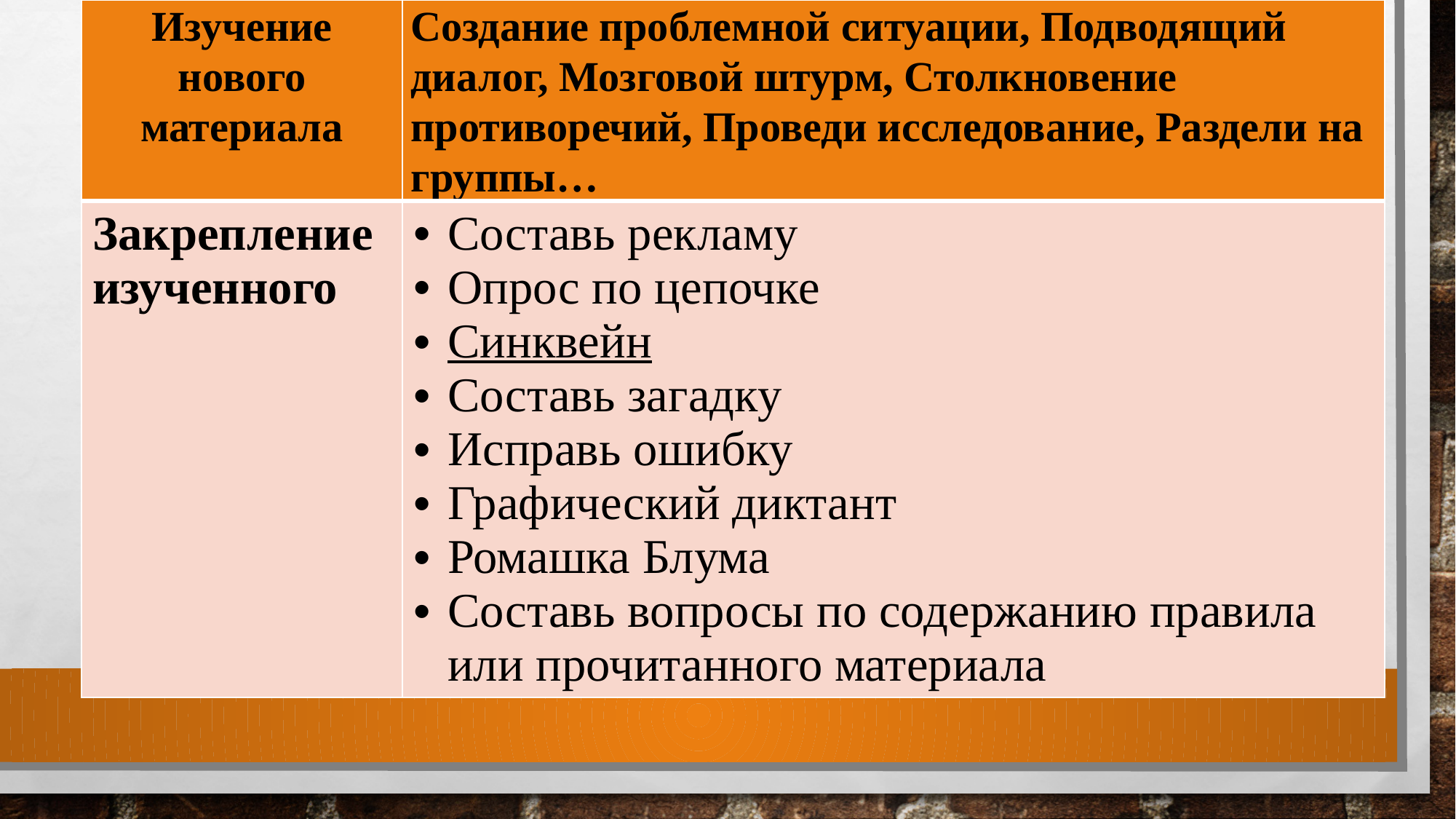

| Изучение нового материала | Создание проблемной ситуации, Подводящий диалог, Мозговой штурм, Столкновение противоречий, Проведи исследование, Раздели на группы… |
| --- | --- |
| Закрепление изученного | Составь рекламу Опрос по цепочке Синквейн Составь загадку Исправь ошибку Графический диктант Ромашка Блума Составь вопросы по содержанию правила или прочитанного материала |